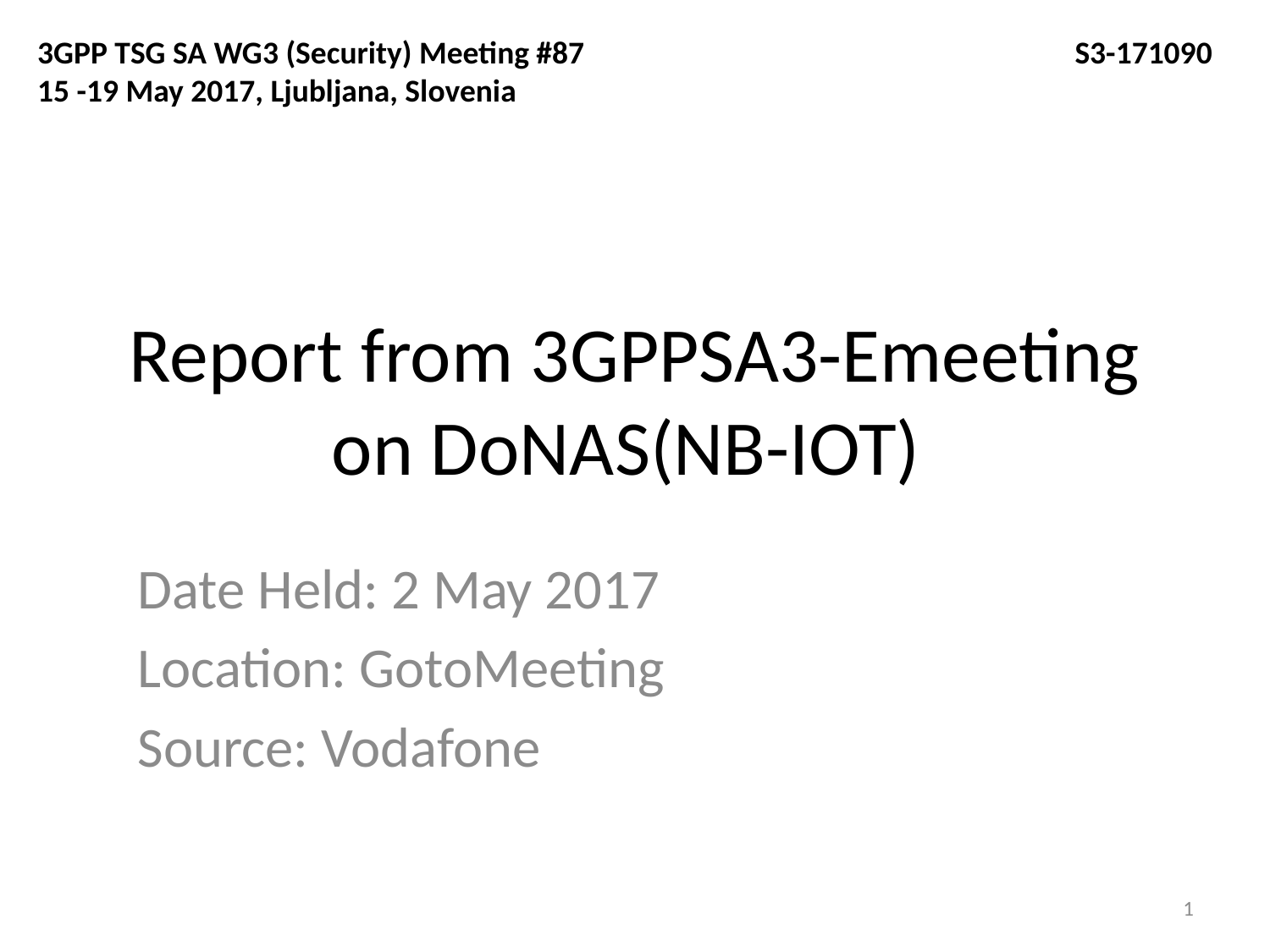

3GPP TSG SA WG3 (Security) Meeting #87 				   S3-171090
15 -19 May 2017, Ljubljana, Slovenia
# Report from 3GPPSA3-Emeeting on DoNAS(NB-IOT)
Date Held: 2 May 2017
Location: GotoMeeting
Source: Vodafone
1